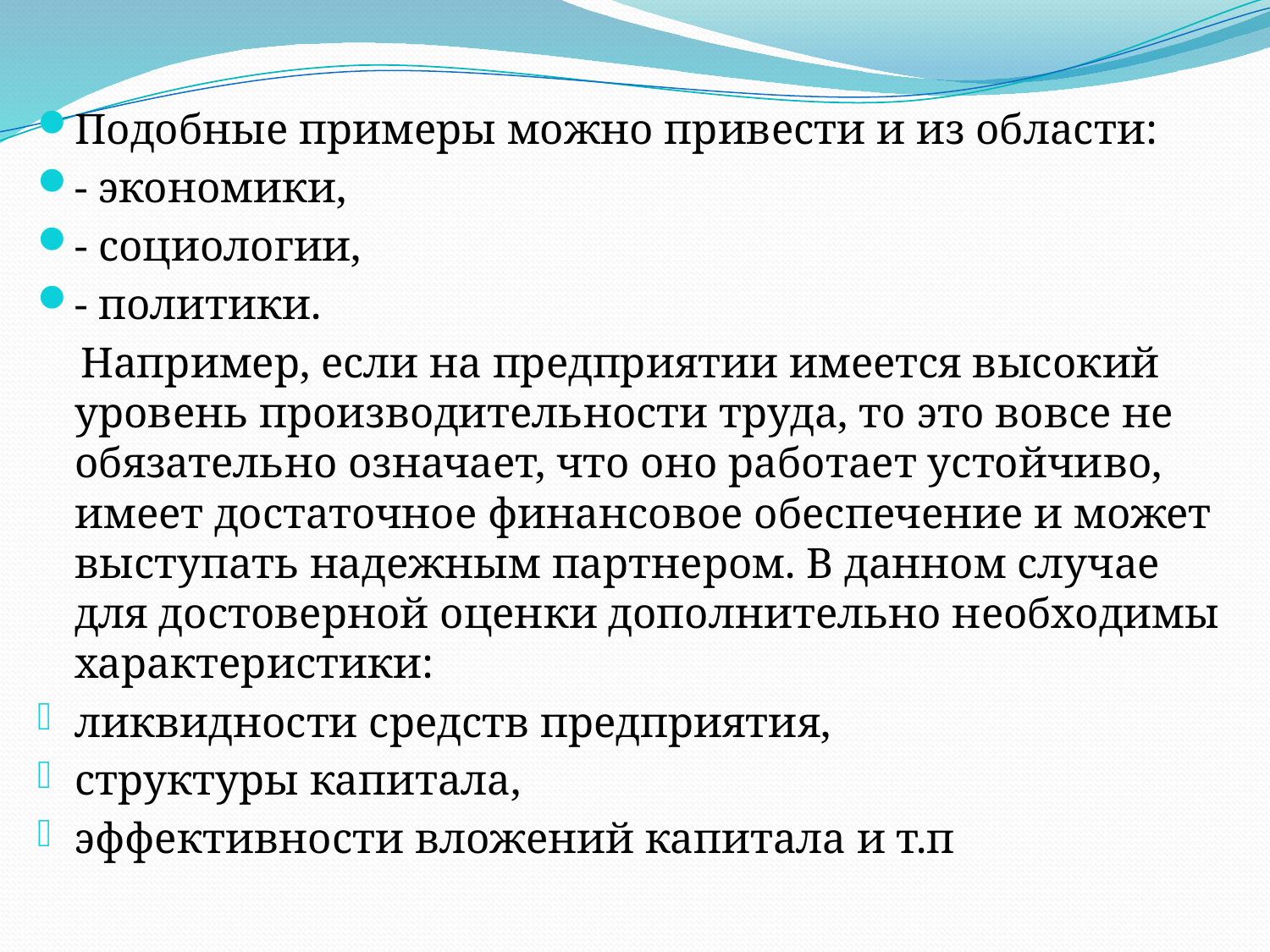

Подобные примеры можно привести и из области:
- экономики,
- социологии,
- политики.
    Например, если на предприятии имеется высокий уровень производительности труда, то это вовсе не обязательно означает, что оно работает устойчиво, имеет достаточное финансовое обеспечение и может выступать надежным партнером. В данном случае для достоверной оценки дополнительно необходимы характеристики:
ликвидности средств предприятия,
структуры капитала,
эффективности вложений капитала и т.п